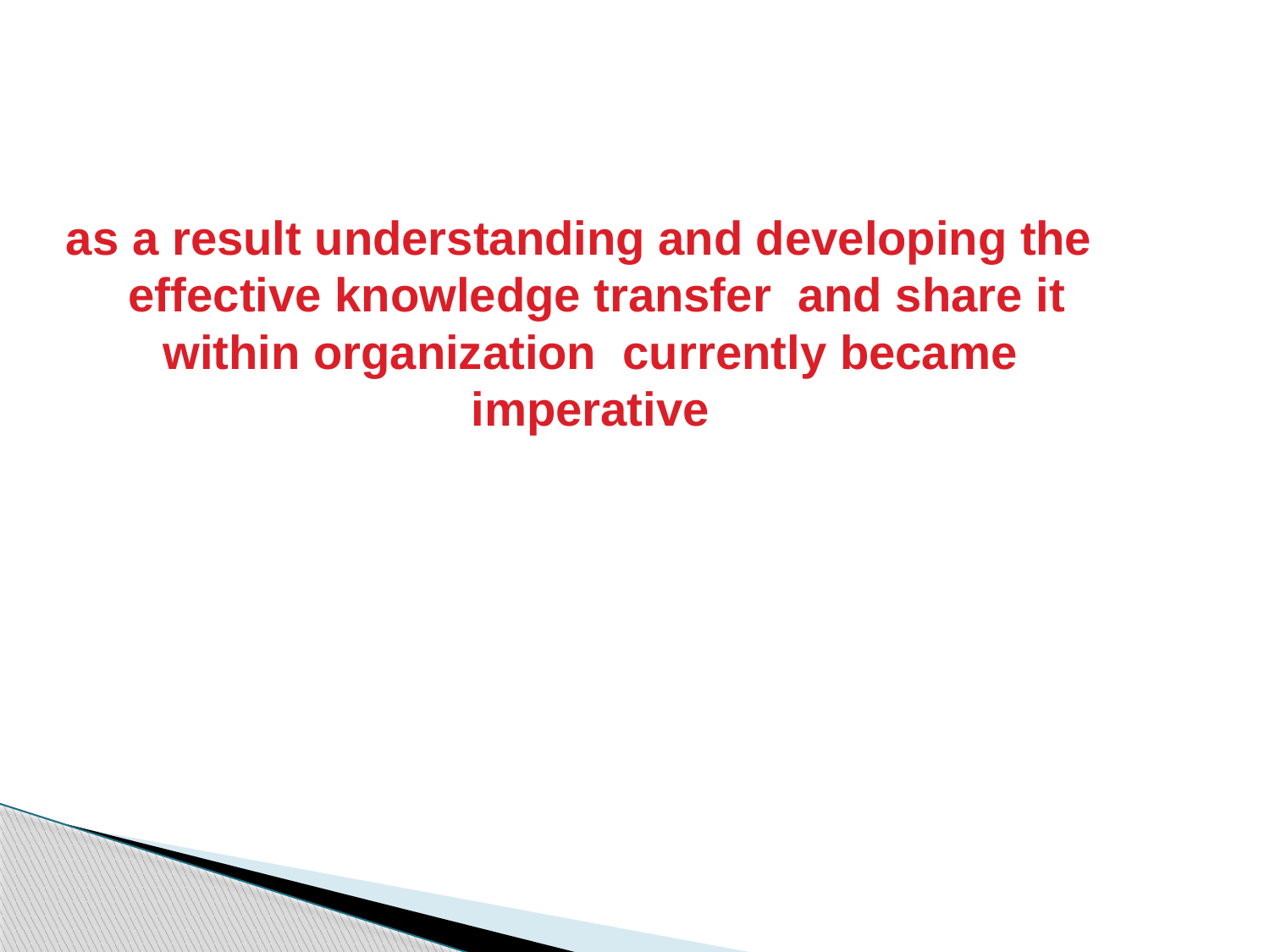

as a result understanding and developing the effective knowledge transfer  and share it within organization  currently became  imperative